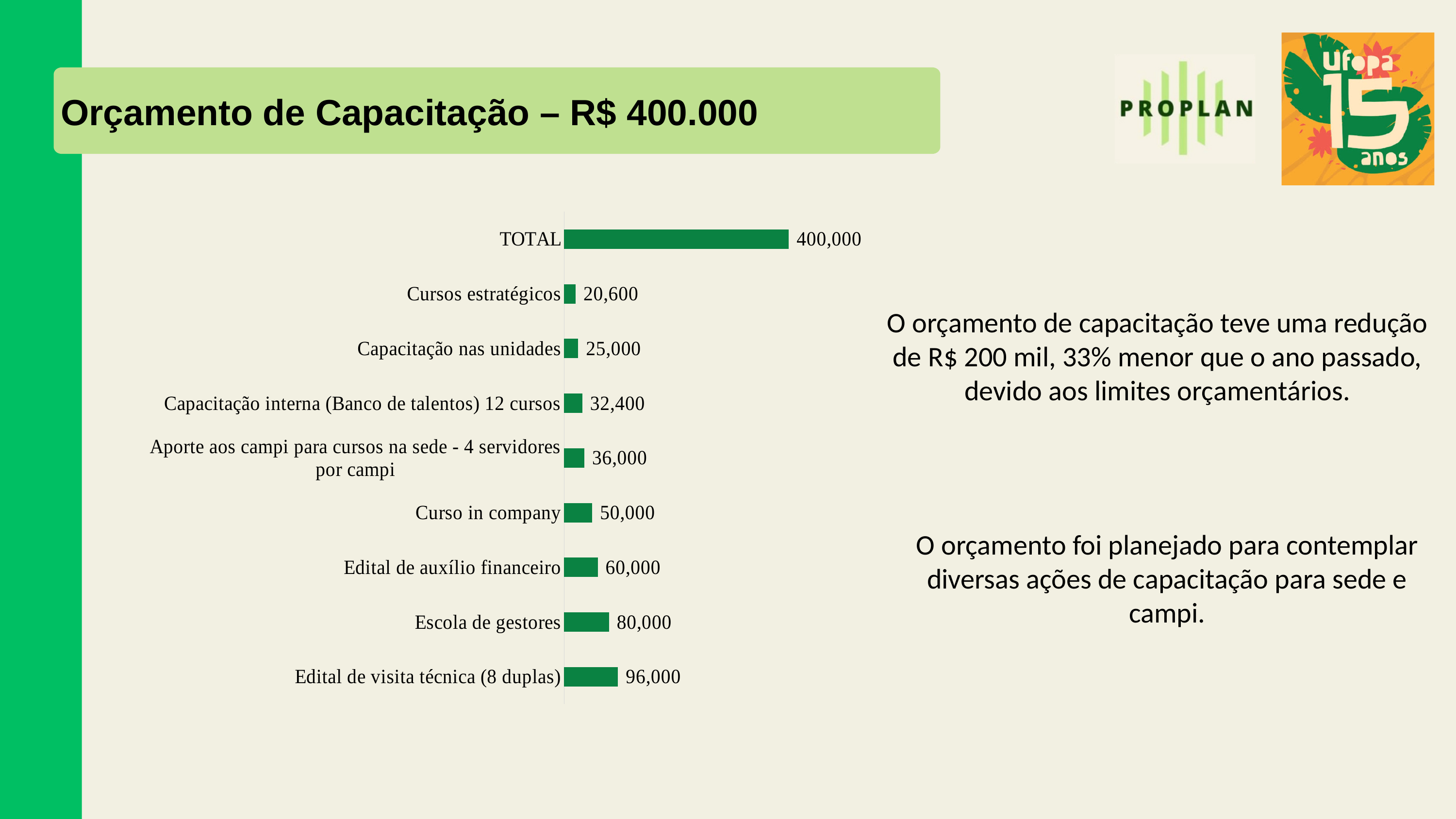

Orçamento de Capacitação – R$ 400.000

### Chart

| Category | PGO 2025 |
|---|---|
| Edital de visita técnica (8 duplas) | 96000.0 |
| Escola de gestores | 80000.0 |
| Edital de auxílio financeiro | 60000.0 |
| Curso in company | 50000.0 |
| Aporte aos campi para cursos na sede - 4 servidores por campi | 36000.0 |
| Capacitação interna (Banco de talentos) 12 cursos | 32400.0 |
| Capacitação nas unidades | 25000.0 |
| Cursos estratégicos | 20600.0 |
| TOTAL | 400000.0 |
O orçamento de capacitação teve uma redução de R$ 200 mil, 33% menor que o ano passado, devido aos limites orçamentários.
O orçamento foi planejado para contemplar diversas ações de capacitação para sede e campi.